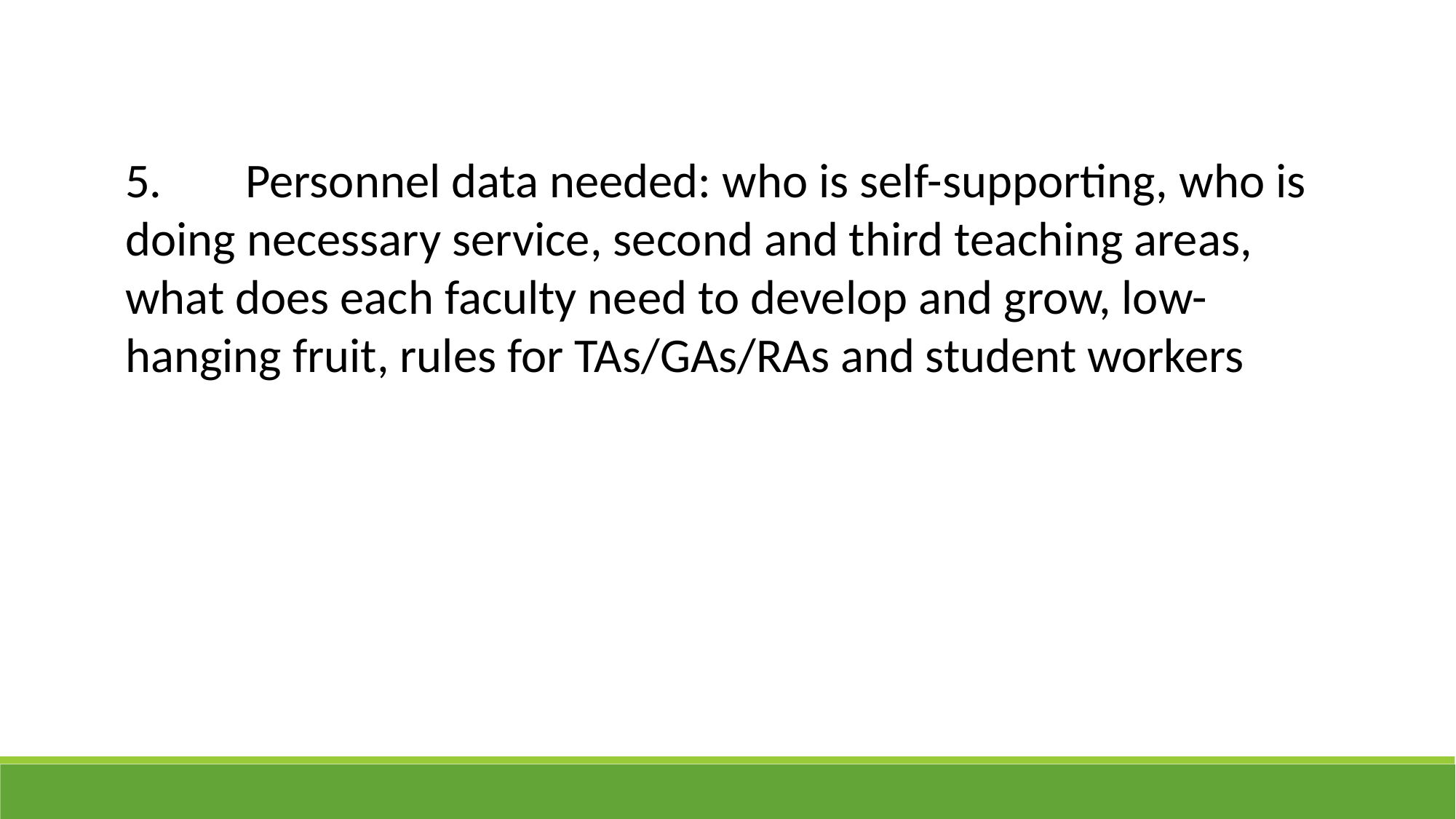

5.	 Personnel data needed: who is self-supporting, who is doing necessary service, second and third teaching areas, what does each faculty need to develop and grow, low-hanging fruit, rules for TAs/GAs/RAs and student workers